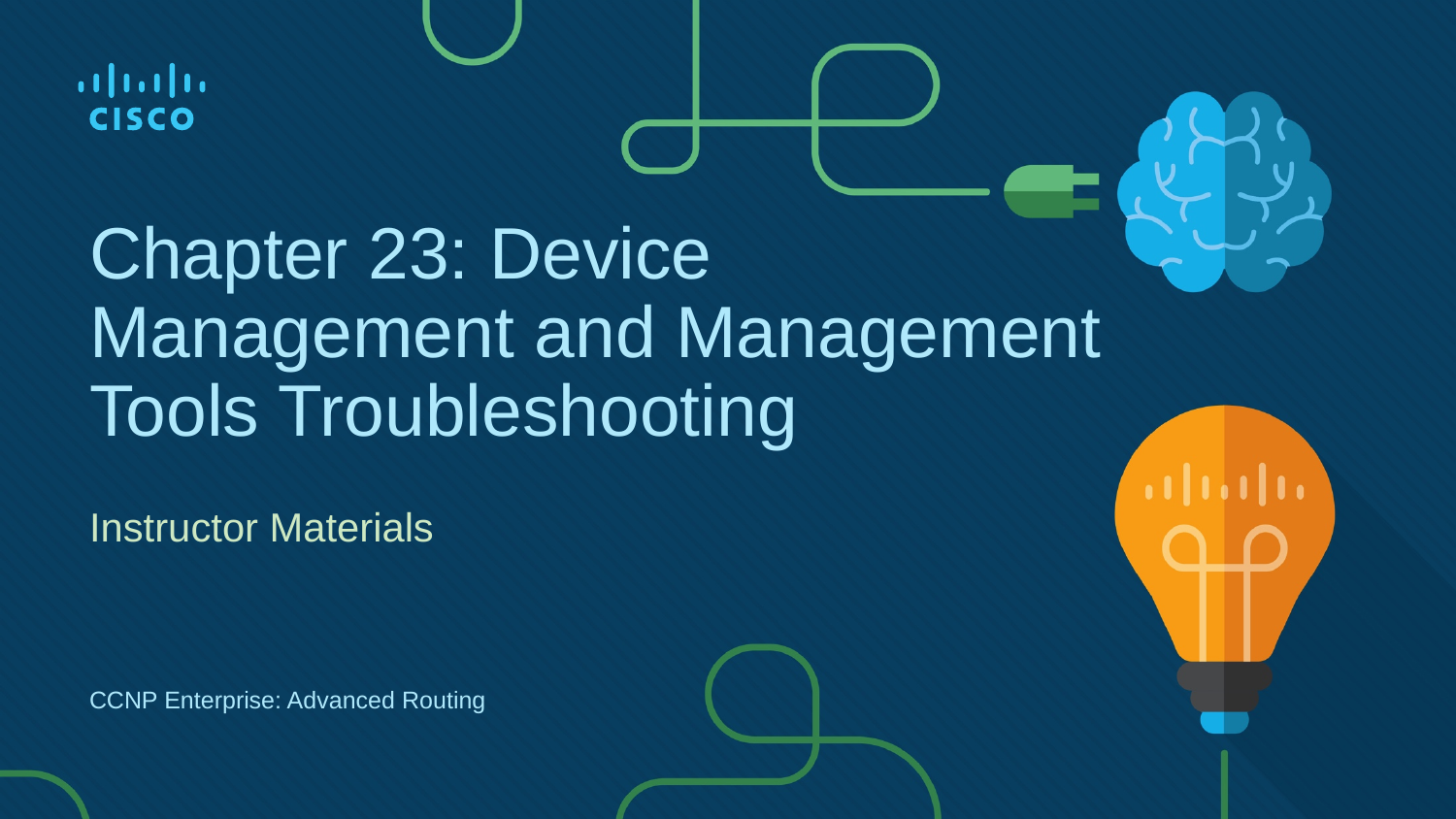

# Chapter 23: Device Management and Management Tools Troubleshooting
Instructor Materials
CCNP Enterprise: Advanced Routing